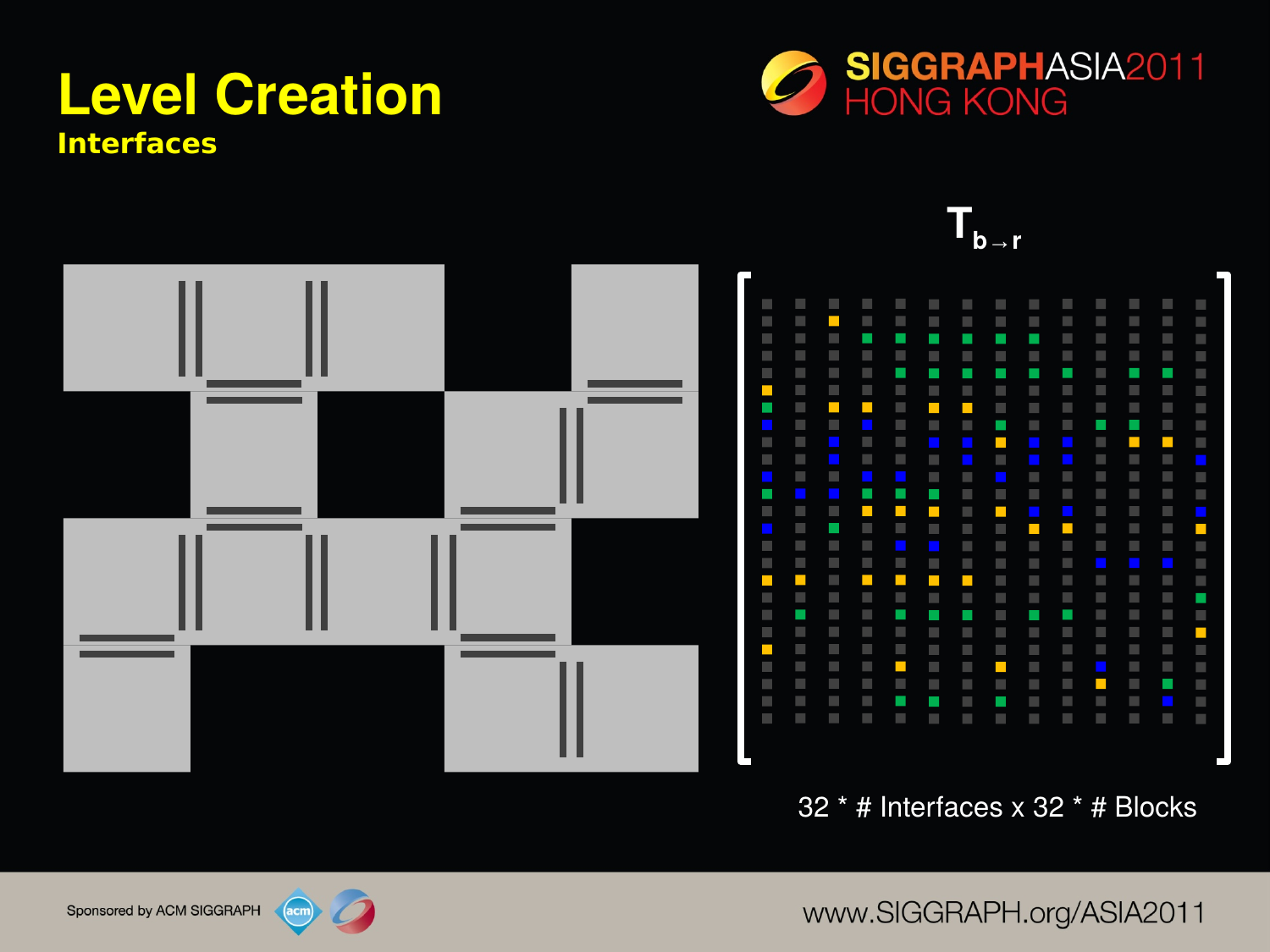

# Level Creation Interfaces
Tb→r

32 * # Interfaces x 32 * # Blocks
11
13
10
12
23
20
24
21
18
5
22
25
7
8
19
16
9
10
6
11
15
17
3
15
5
6
8
5
9
7
13
10
4
0
1
20
12
4
2
1
3
2
0
25
14